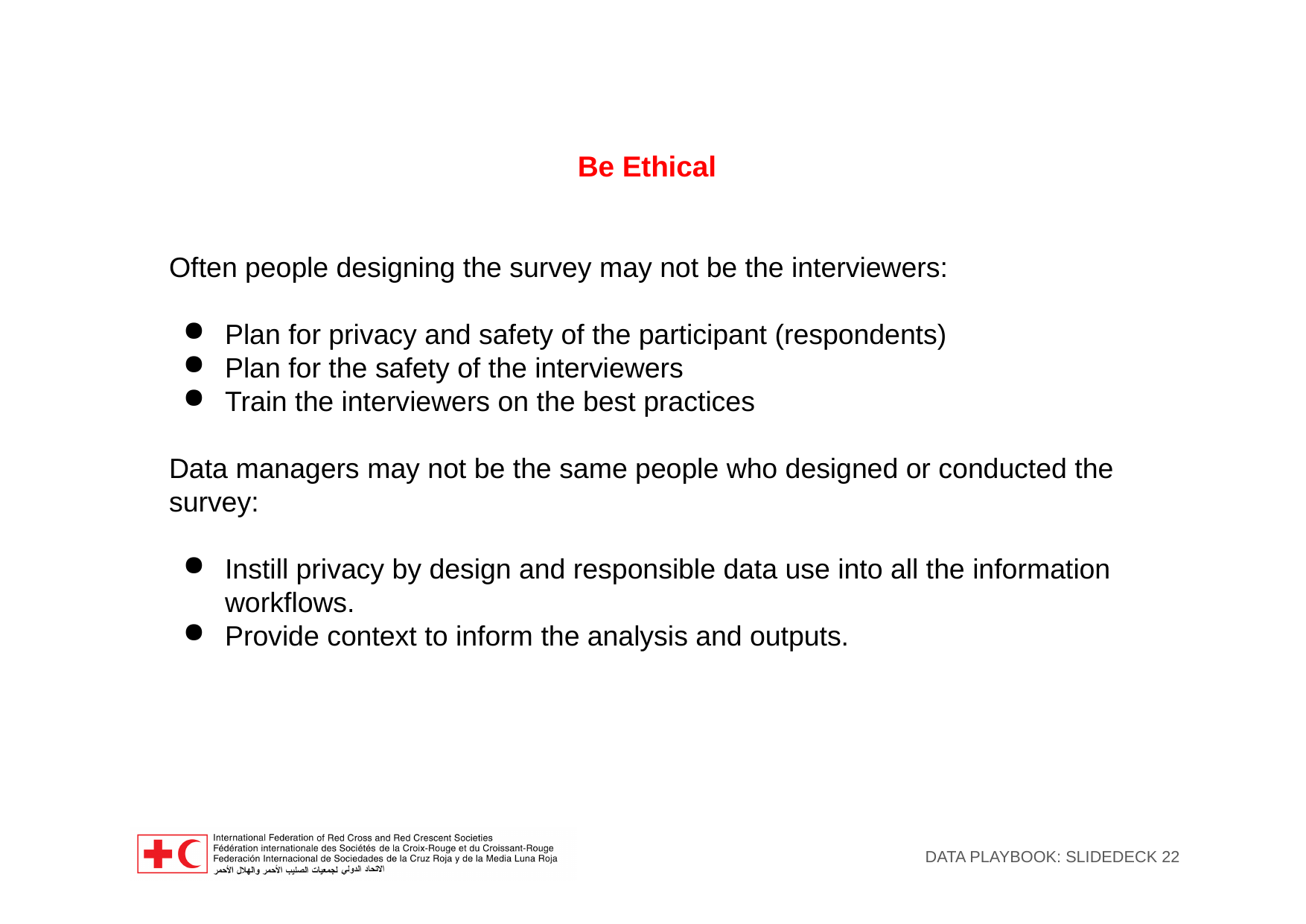

# Be Ethical
Often people designing the survey may not be the interviewers:

Plan for privacy and safety of the participant (respondents)
Plan for the safety of the interviewers
Train the interviewers on the best practices
Data managers may not be the same people who designed or conducted the survey:

Instill privacy by design and responsible data use into all the information workflows.
Provide context to inform the analysis and outputs.